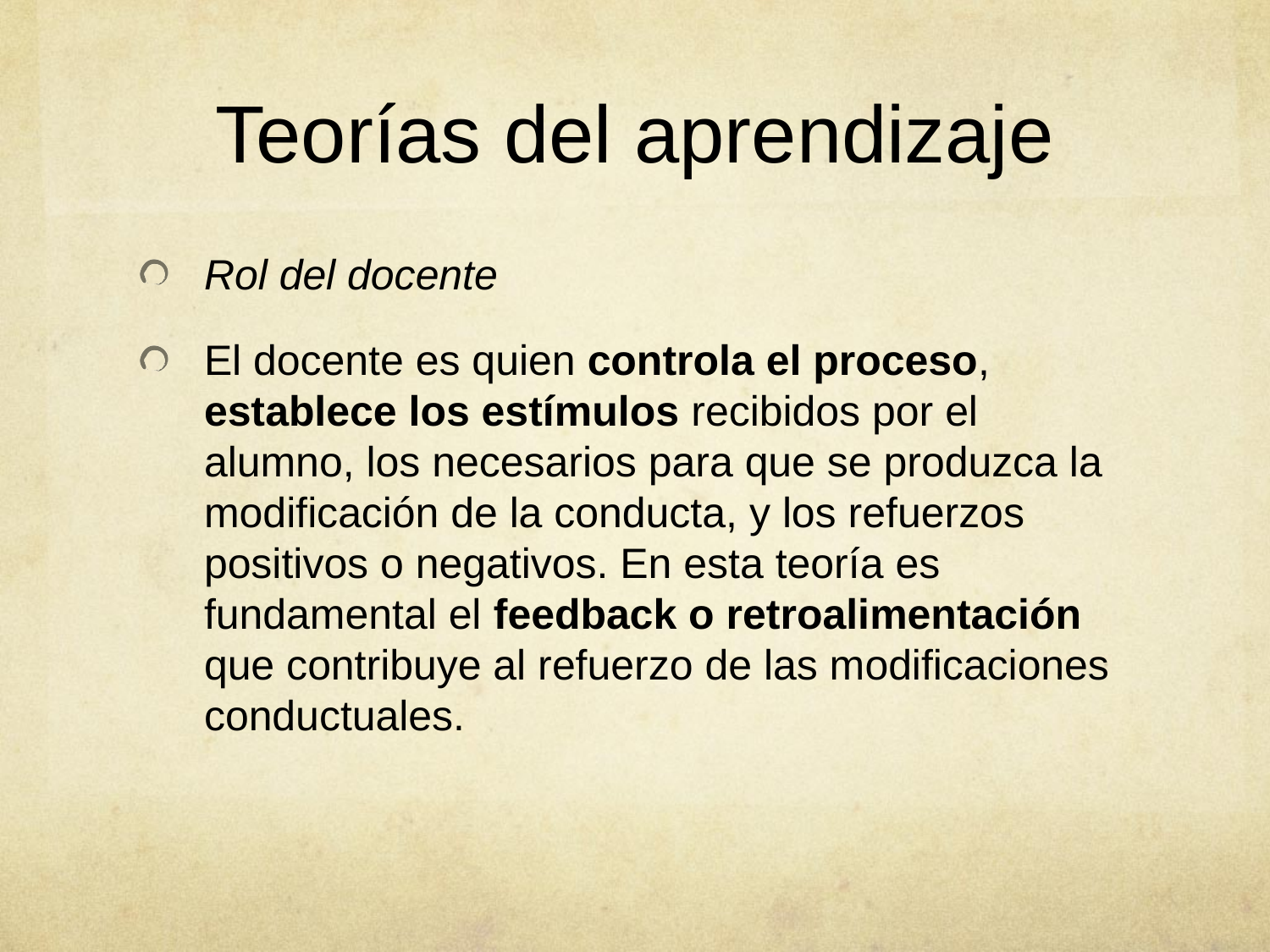

# Teorías del aprendizaje

Rol del docente
El docente es quien controla el proceso, establece los estímulos recibidos por el alumno, los necesarios para que se produzca la modificación de la conducta, y los refuerzos positivos o negativos. En esta teoría es fundamental el feedback o retroalimentación que contribuye al refuerzo de las modificaciones conductuales.